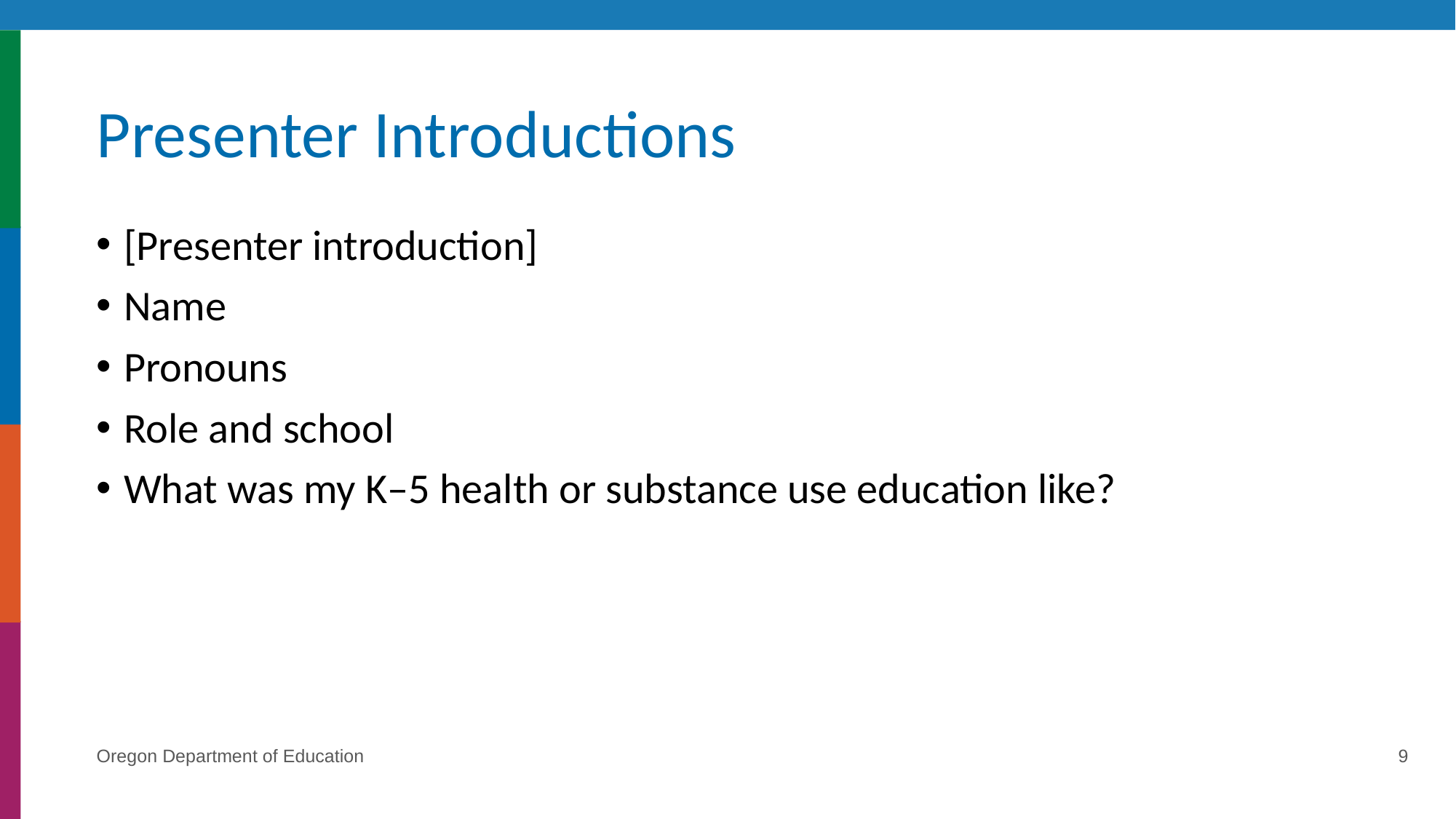

# Presenter Introductions
[Presenter introduction]
Name
Pronouns
Role and school
What was my K–5 health or substance use education like?

Oregon Department of Education
9